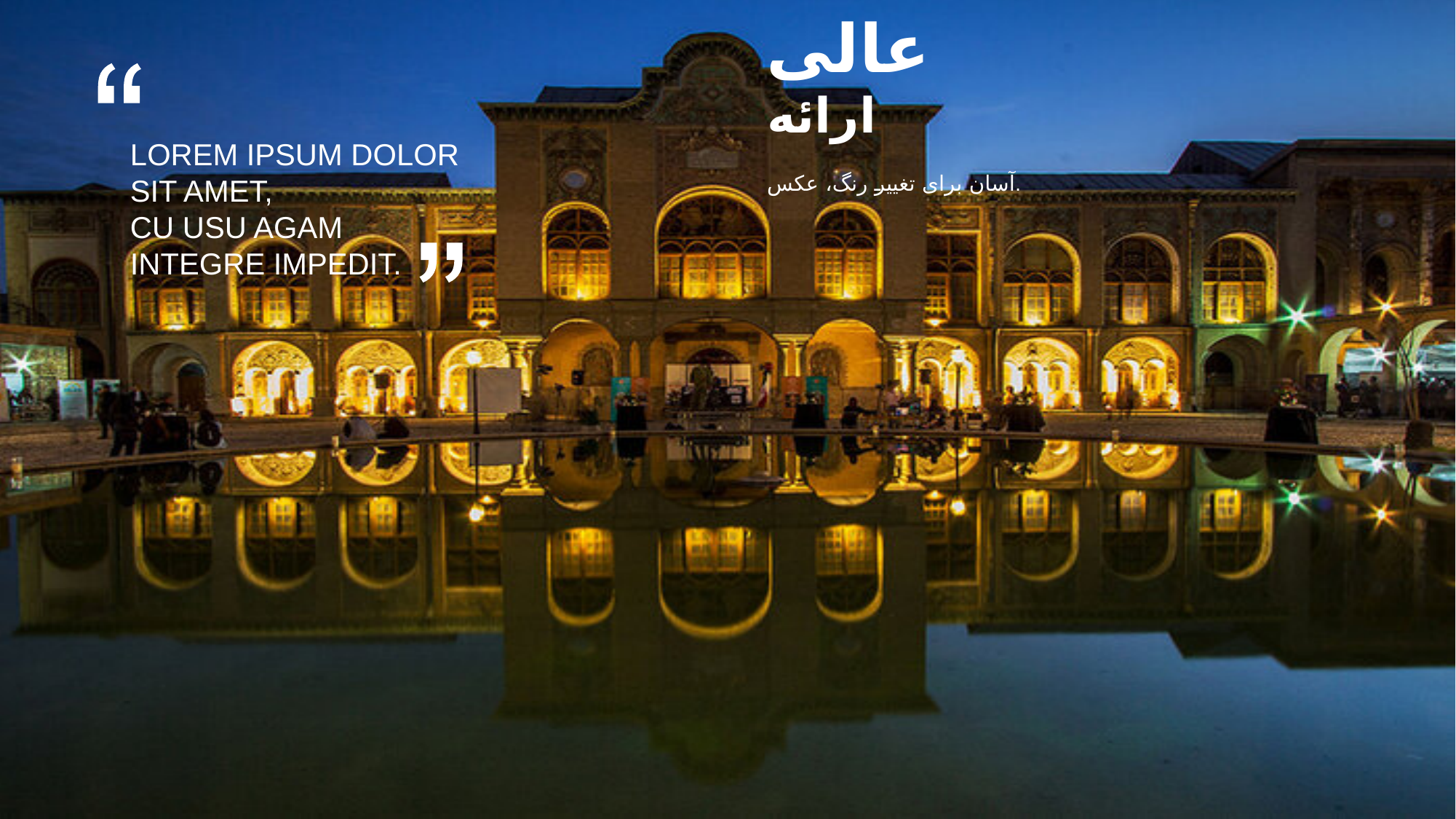

عالی

ارائه
LOREM IPSUM DOLOR SIT AMET,
CU USU AGAM INTEGRE IMPEDIT.
آسان برای تغییر رنگ، عکس.